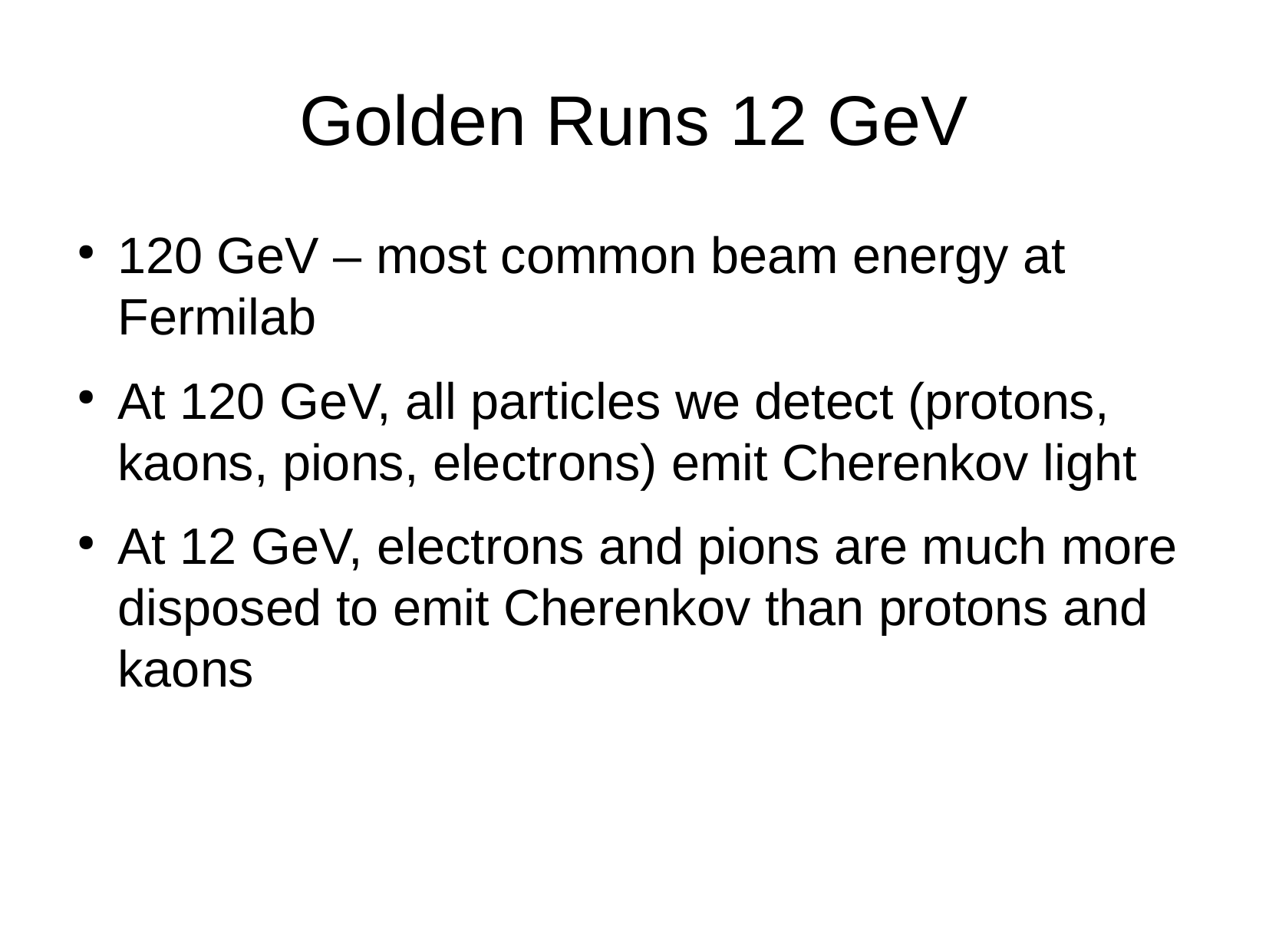

Golden Runs 12 GeV
120 GeV – most common beam energy at Fermilab
At 120 GeV, all particles we detect (protons, kaons, pions, electrons) emit Cherenkov light
At 12 GeV, electrons and pions are much more disposed to emit Cherenkov than protons and kaons